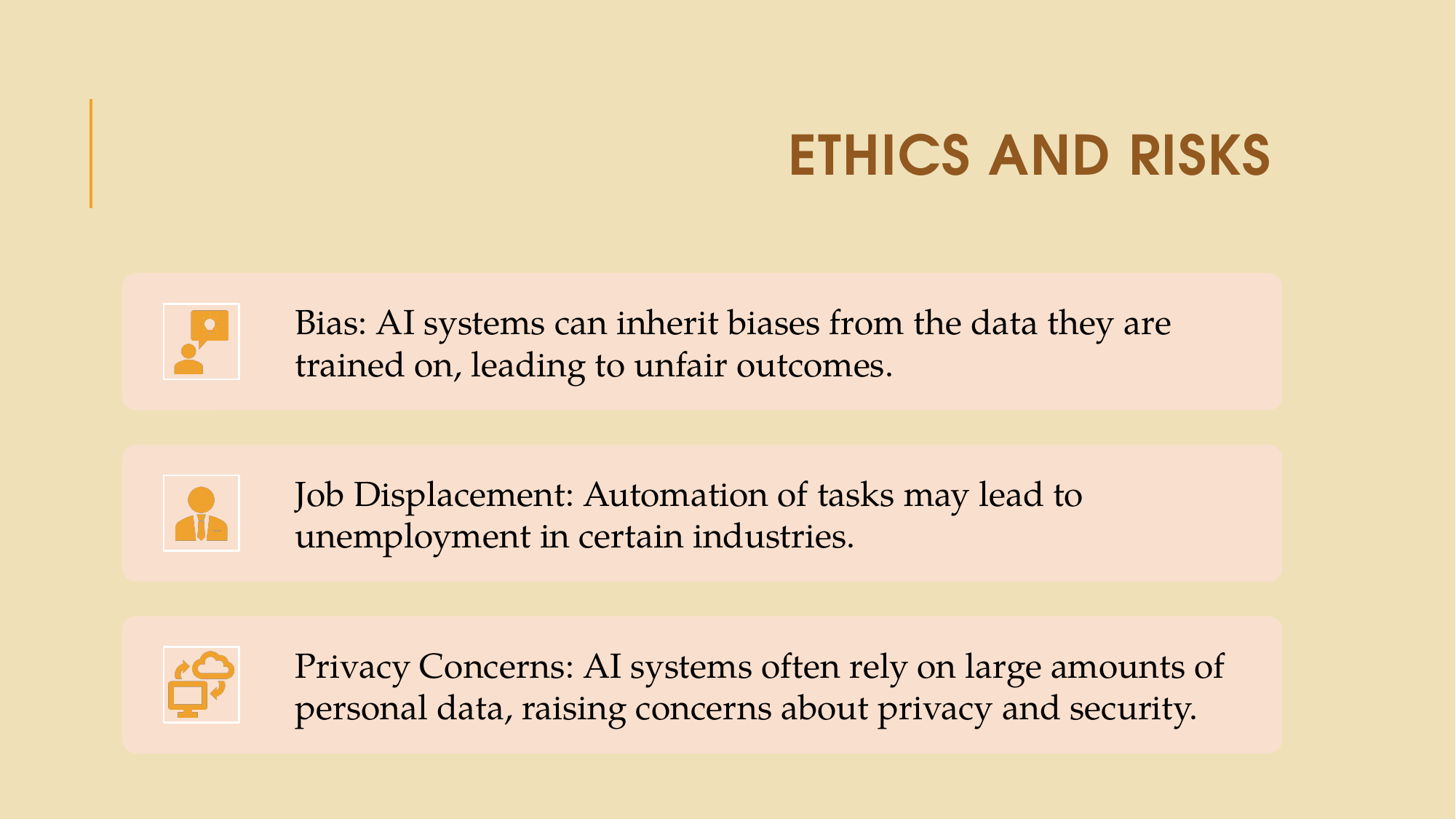

# Ethics and Risks

Bias: AI systems can inherit biases from the data they are trained on, leading to unfair outcomes.
Job Displacement: Automation of tasks may lead to unemployment in certain industries.
Privacy Concerns: AI systems often rely on large amounts of personal data, raising concerns about privacy and security.